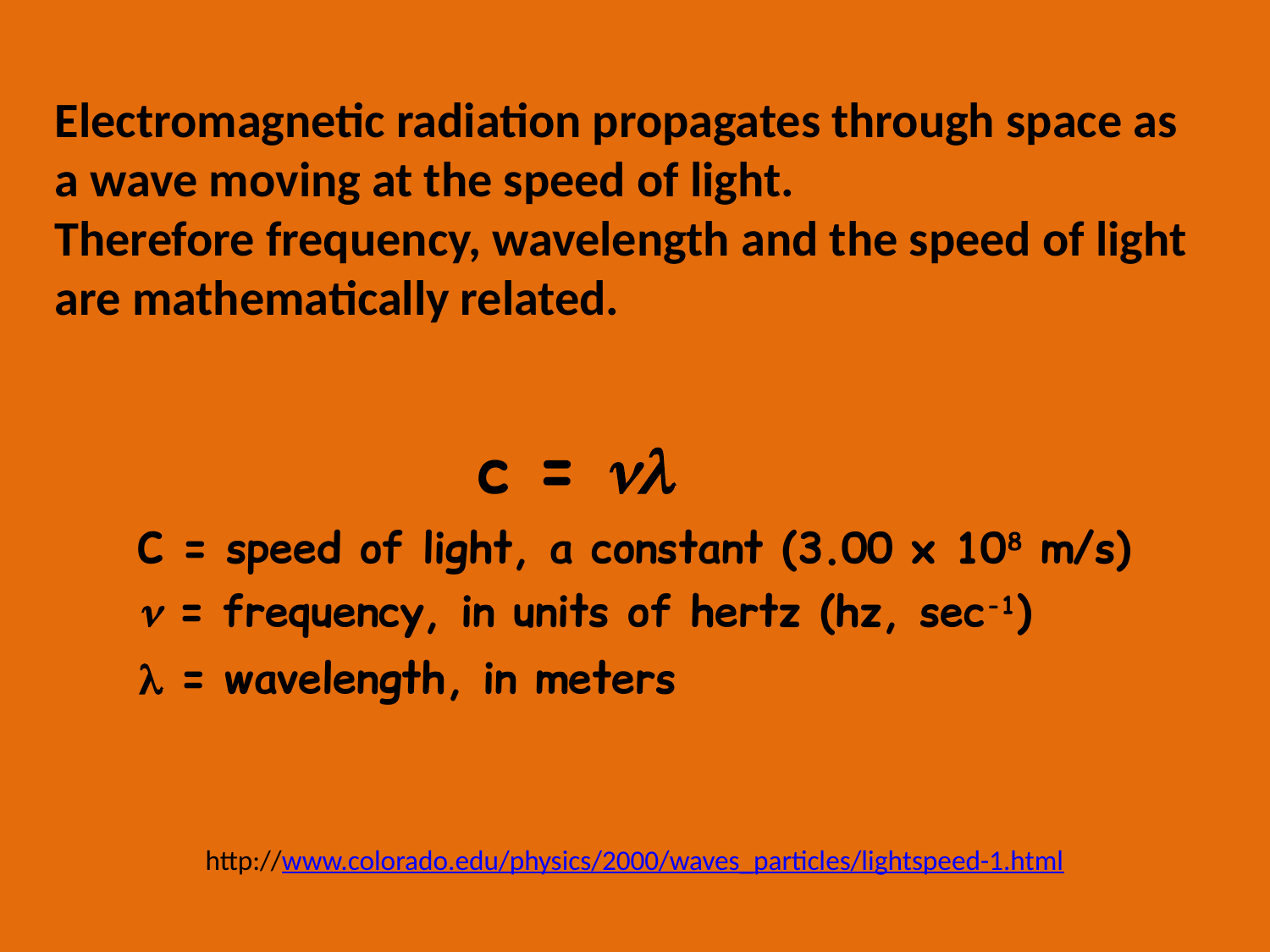

Electromagnetic radiation propagates through space as a wave moving at the speed of light.
Therefore frequency, wavelength and the speed of light are mathematically related.
c = νλ
C = speed of light, a constant (3.00 x 108 m/s)
ν = frequency, in units of hertz (hz, sec-1)
λ = wavelength, in meters
http://www.colorado.edu/physics/2000/waves_particles/lightspeed-1.html